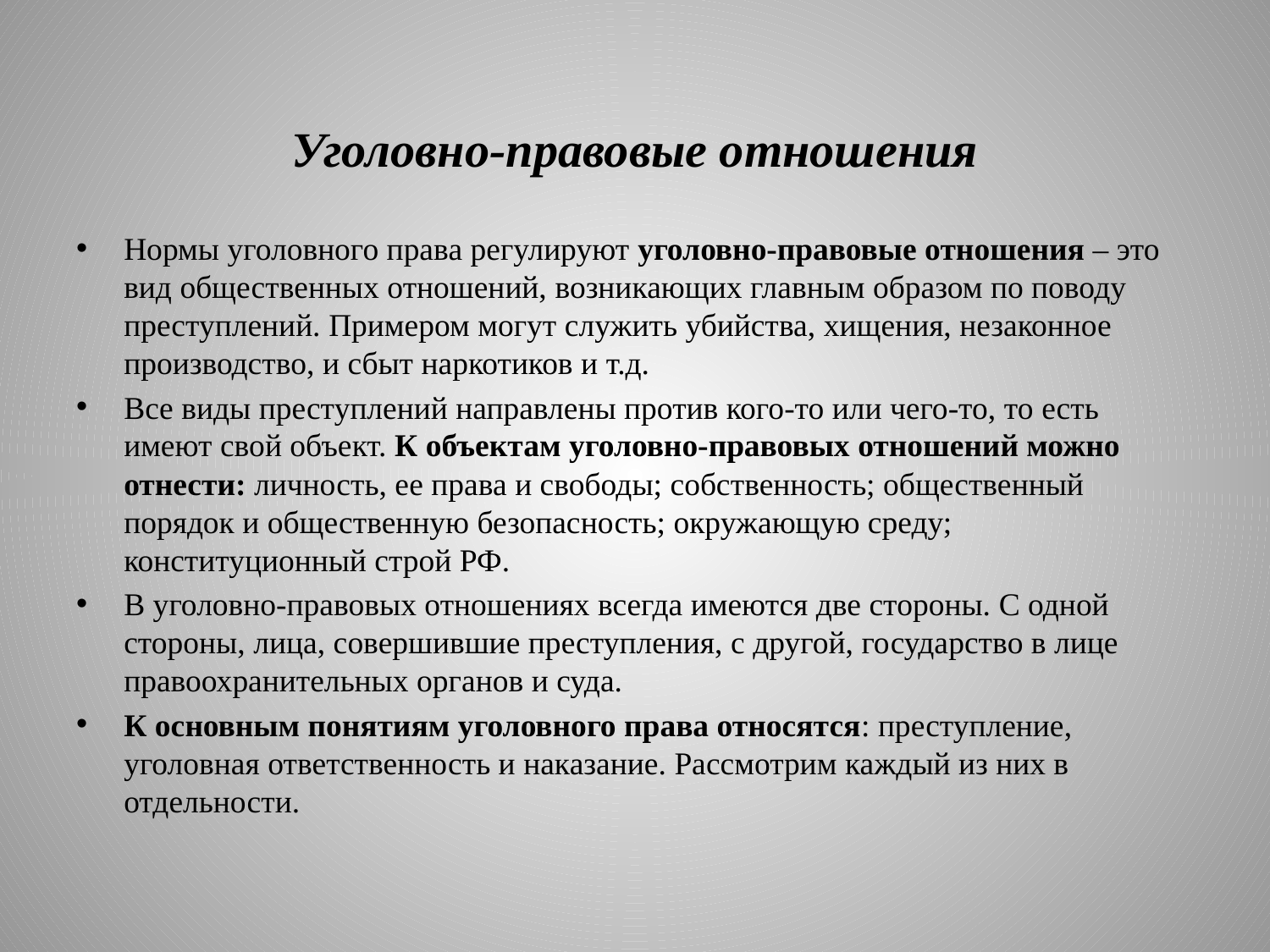

# Уголовно-правовые отношения
Нормы уголовного права регулируют уголовно-правовые отношения – это вид общественных отношений, возникающих главным образом по поводу преступлений. Примером могут служить убийства, хищения, незаконное производство, и сбыт наркотиков и т.д.
Все виды преступлений направлены против кого-то или чего-то, то есть имеют свой объект. К объектам уголовно-правовых отношений можно отнести: личность, ее права и свободы; собственность; общественный порядок и общественную безопасность; окружающую среду; конституционный строй РФ.
В уголовно-правовых отношениях всегда имеются две стороны. С одной стороны, лица, совершившие преступления, с другой, государство в лице правоохранительных органов и суда.
К основным понятиям уголовного права относятся: преступление, уголовная ответственность и наказание. Рассмотрим каждый из них в отдельности.